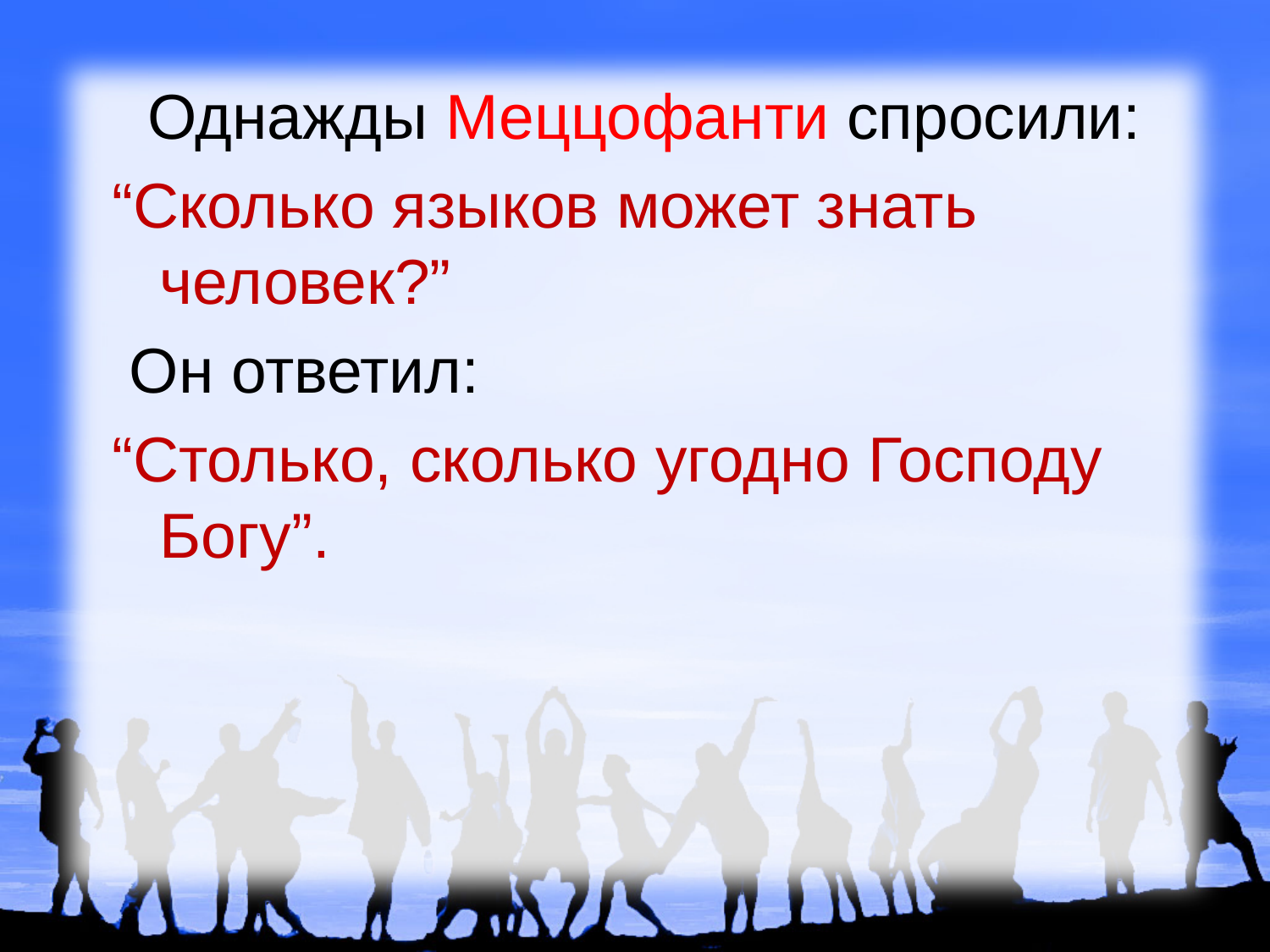

Однажды Меццофанти спросили:
“Сколько языков может знать человек?”
 Он ответил:
“Столько, сколько угодно Господу Богу”.